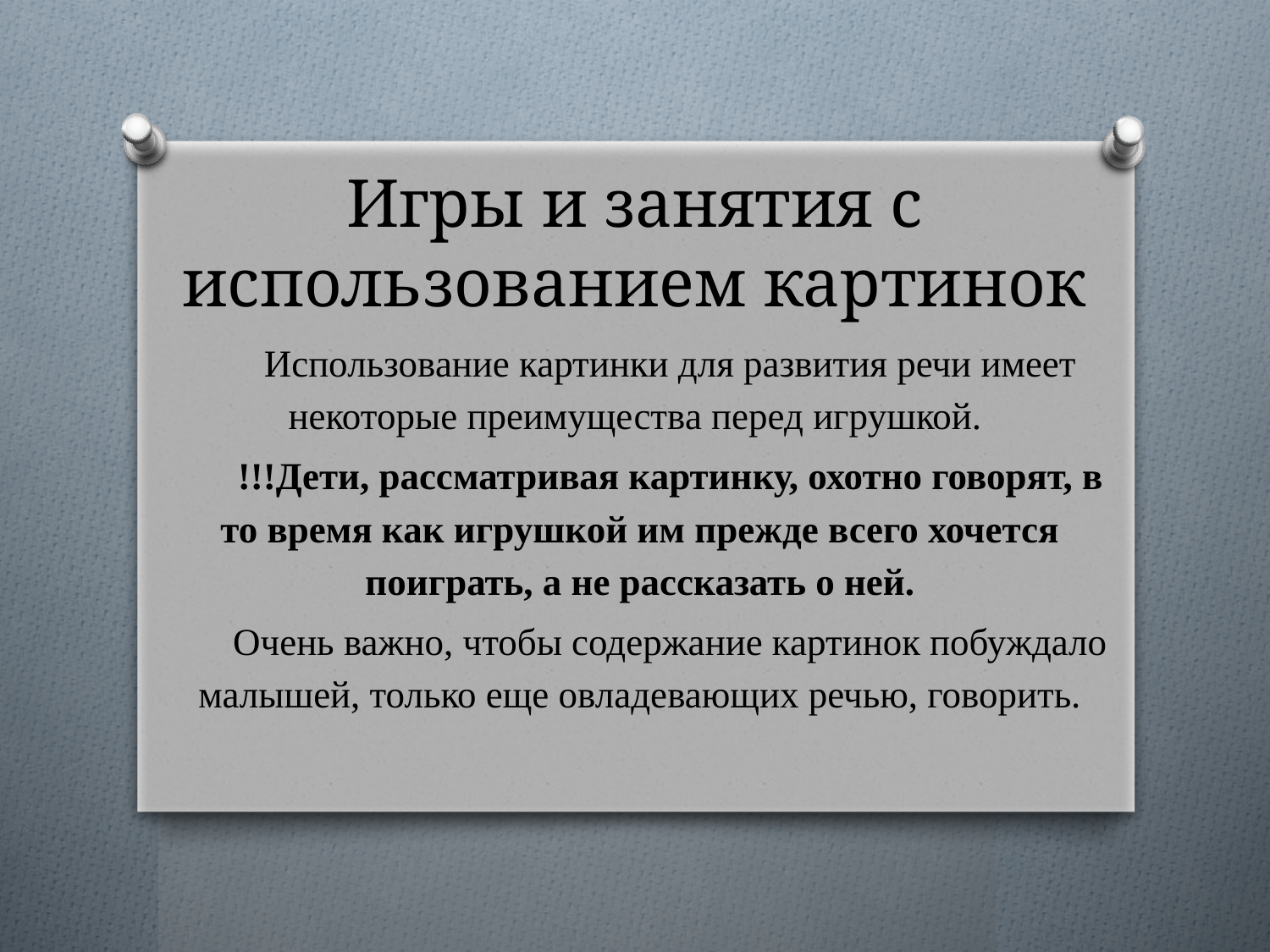

# Игры и занятия с использованием картинок
Использование картинки для развития речи имеет некоторые преимущества перед игрушкой.
!!!Дети, рассматривая картинку, охотно говорят, в то время как игрушкой им прежде всего хочется поиграть, а не рассказать о ней.
Очень важно, чтобы содержание картинок побуждало малышей, только еще овладевающих речью, говорить.